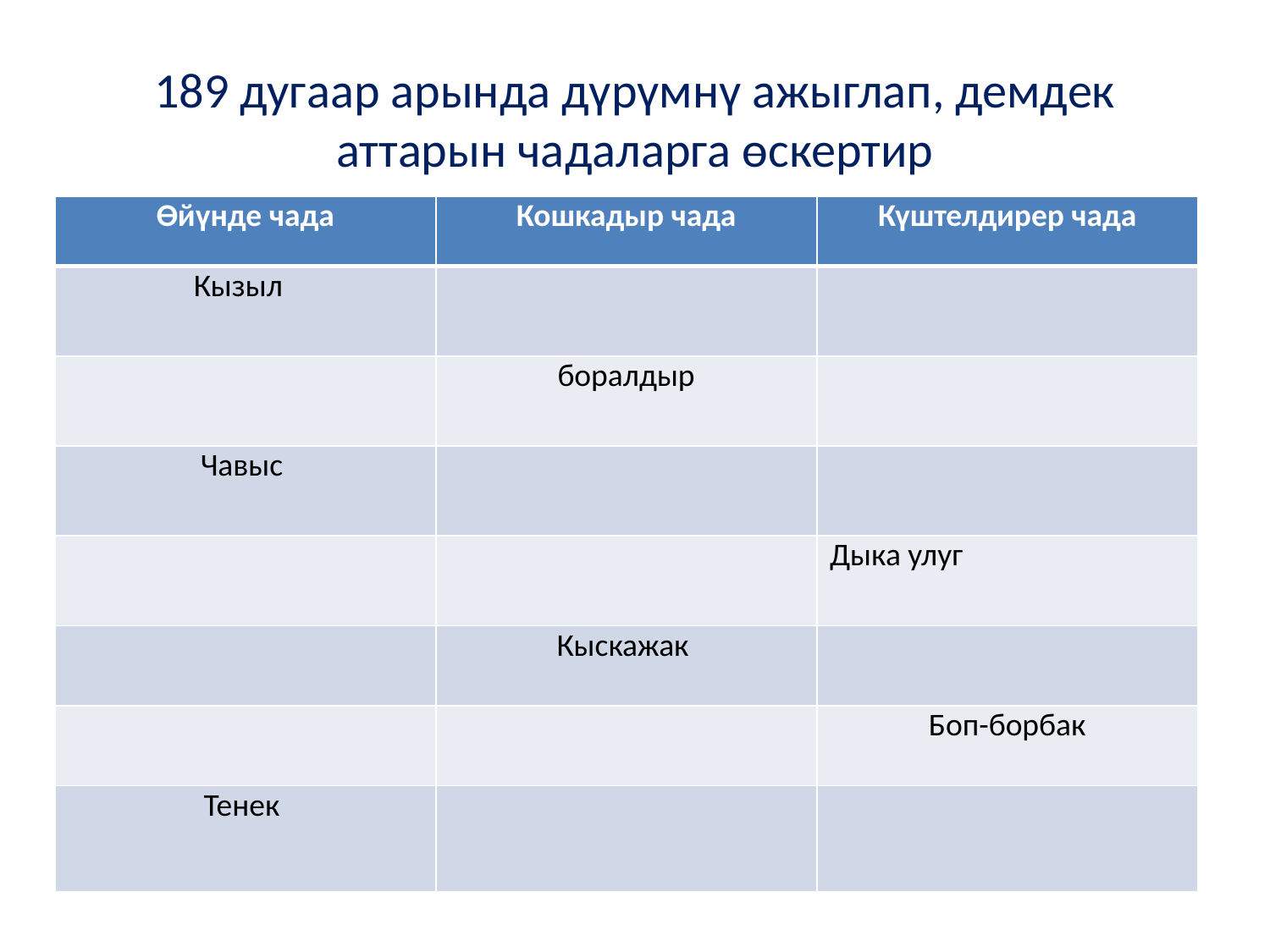

# 189 дугаар арында дүрүмнү ажыглап, демдек аттарын чадаларга өскертир
| Өйүнде чада | Кошкадыр чада | Күштелдирер чада |
| --- | --- | --- |
| Кызыл |  |  |
|  | боралдыр |  |
| Чавыс |  |  |
|  |  | Дыка улуг |
|  | Кыскажак |  |
|  |  | Боп-борбак |
| Тенек |  |  |